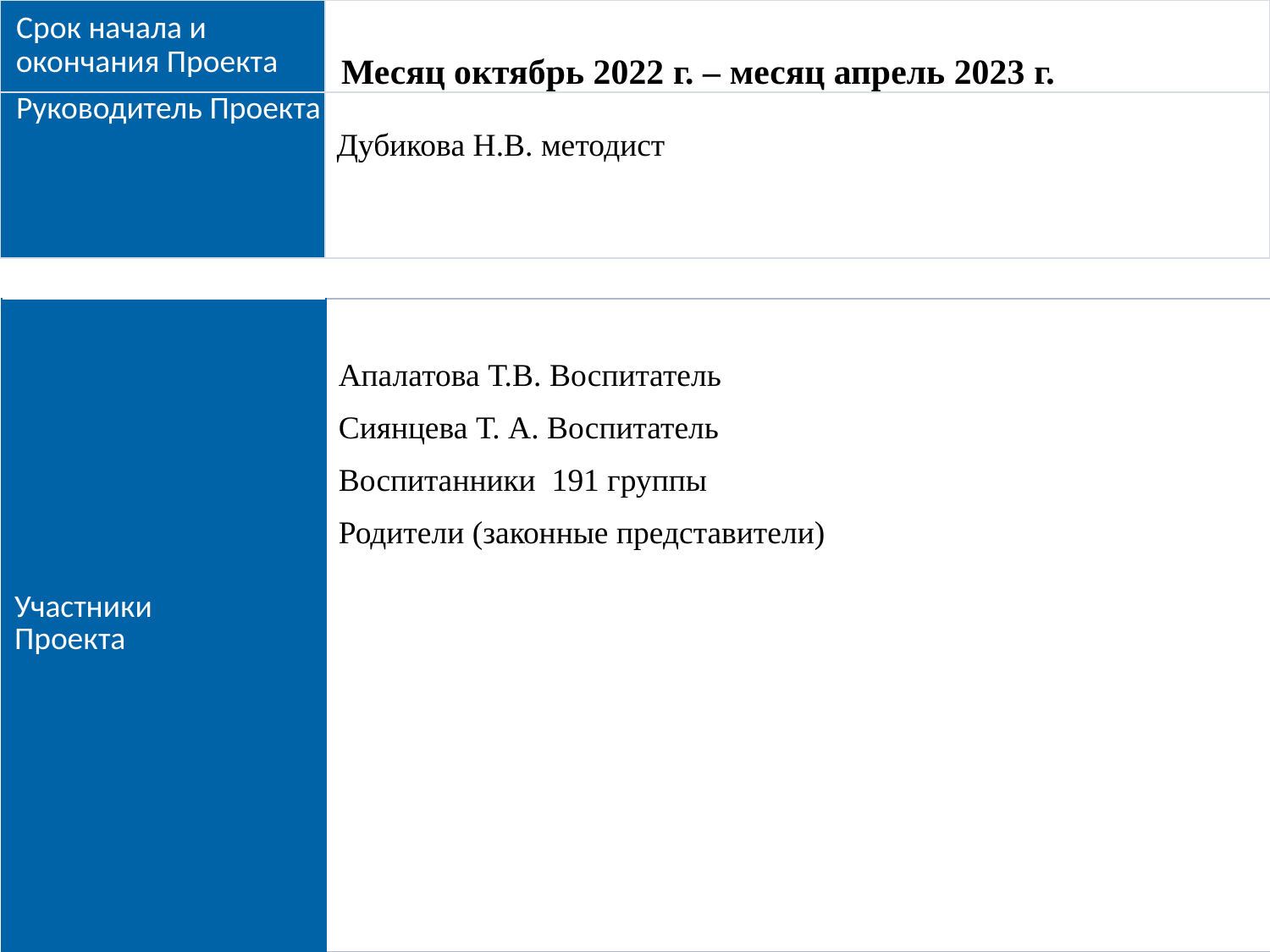

| Срок начала и окончания Проекта | Месяц октябрь 2022 г. – месяц апрель 2023 г. |
| --- | --- |
| Руководитель Проекта | Дубикова Н.В. методист |
| Участники Проекта | Апалатова Т.В. Воспитатель Сиянцева Т. А. Воспитатель Воспитанники 191 группы Родители (законные представители) |
| --- | --- |
2